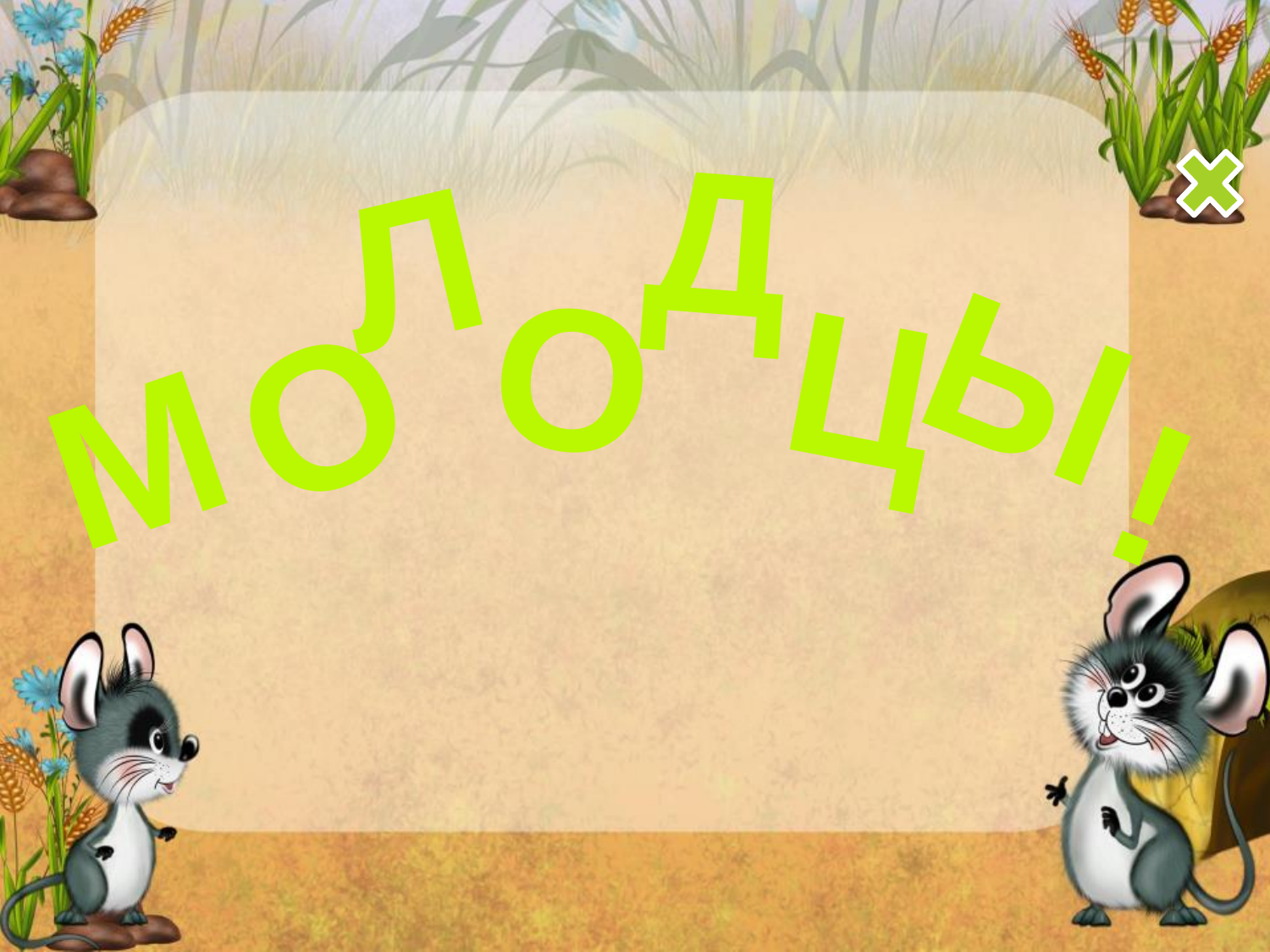

Д
Л

О
Ы
Ц
О
М
!